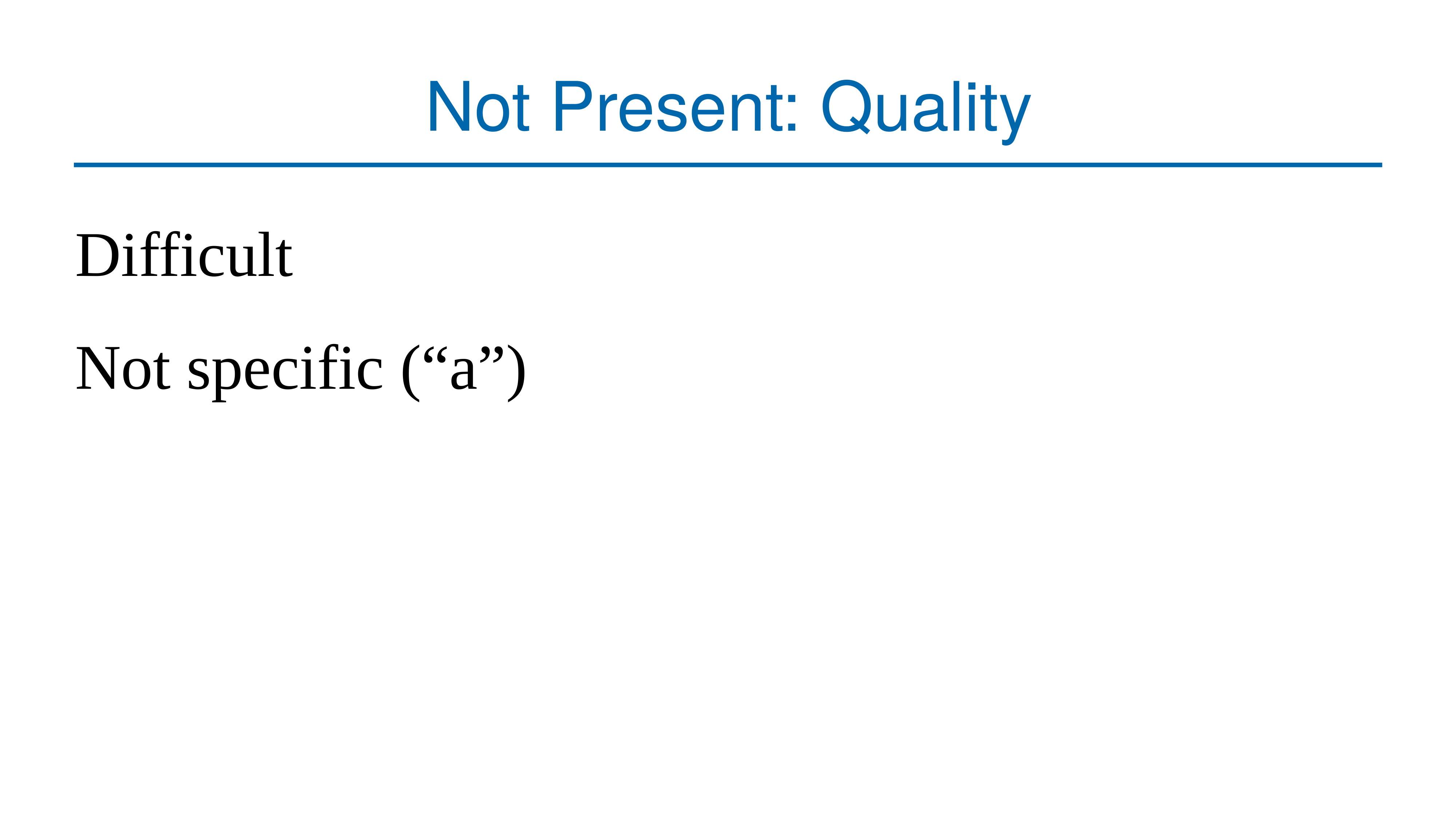

# Not Present: Quality
Difficult
Not specific (“a”)